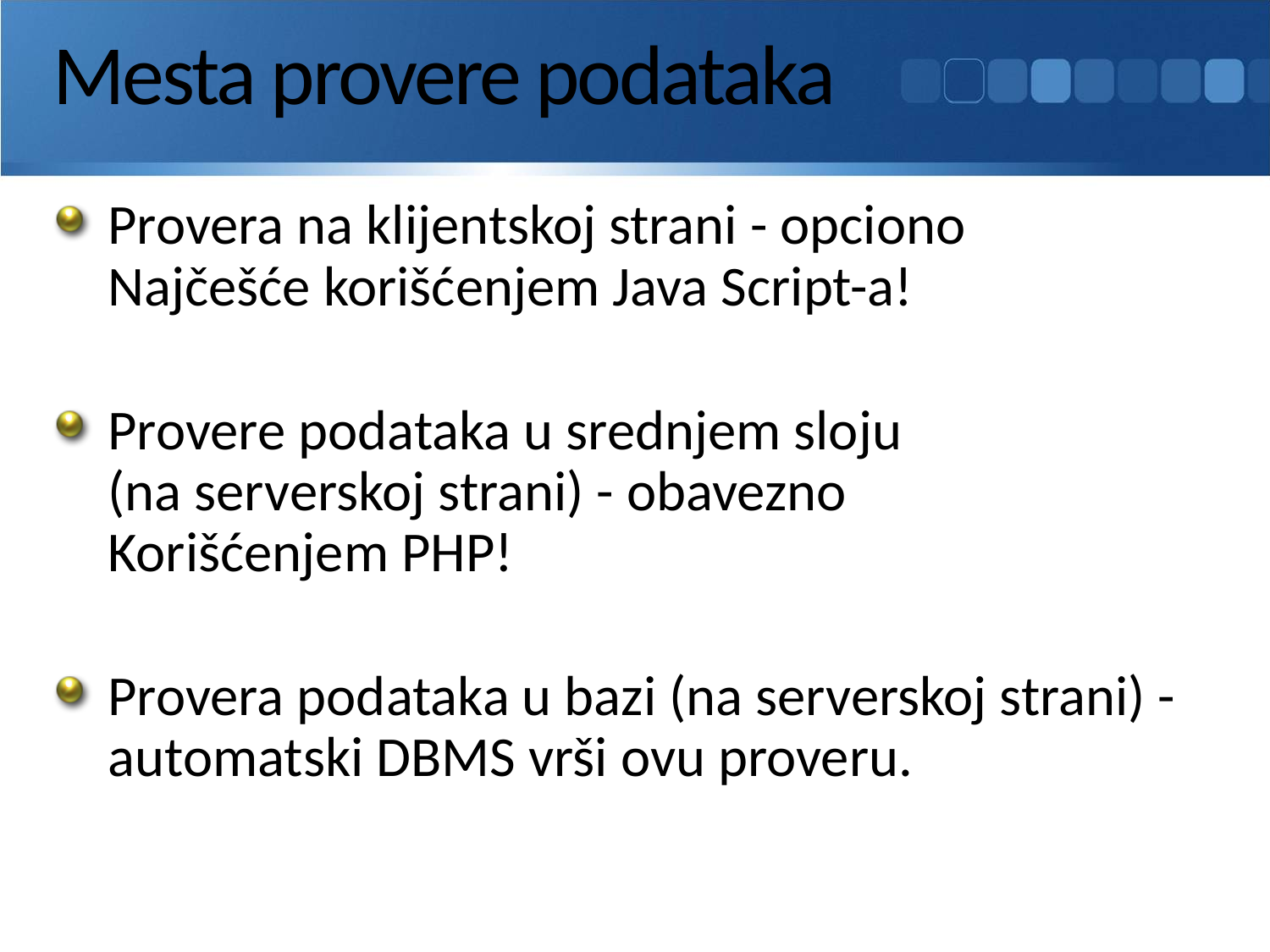

# Mesta provere podataka
Provera na klijentskoj strani - opciono
Najčešće korišćenjem Java Script-a!

Provere podataka u srednjem sloju
(na serverskoj strani) - obavezno
Korišćenjem PHP!

Provera podataka u bazi (na serverskoj strani) - automatski DBMS vrši ovu proveru.